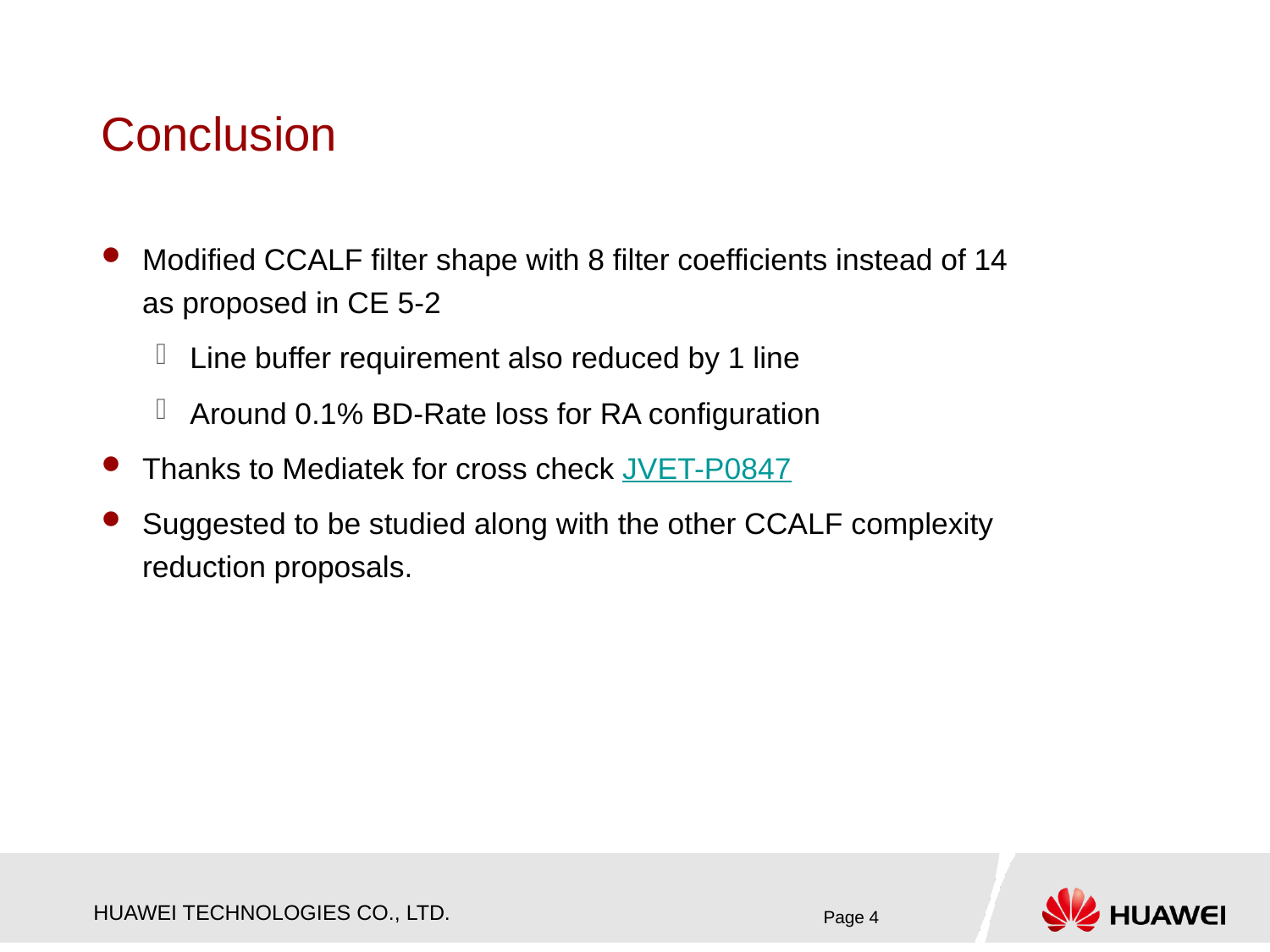

# Conclusion
Modified CCALF filter shape with 8 filter coefficients instead of 14 as proposed in CE 5-2
Line buffer requirement also reduced by 1 line
Around 0.1% BD-Rate loss for RA configuration
Thanks to Mediatek for cross check JVET-P0847
Suggested to be studied along with the other CCALF complexity reduction proposals.

Page 4